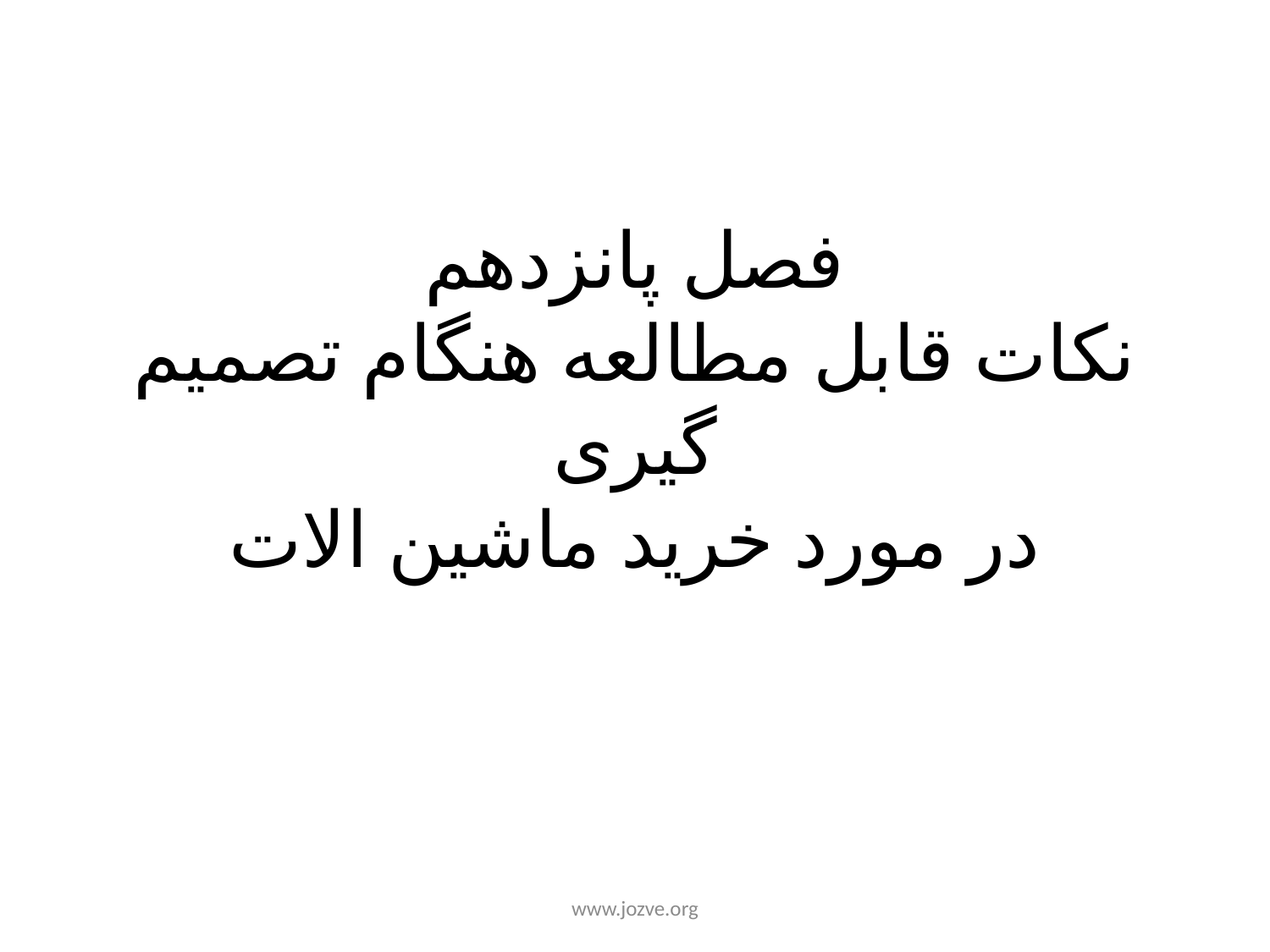

# فصل پانزدهم نکات قابل مطالعه هنگام تصمیم گیری در مورد خرید ماشین الات
www.jozve.org